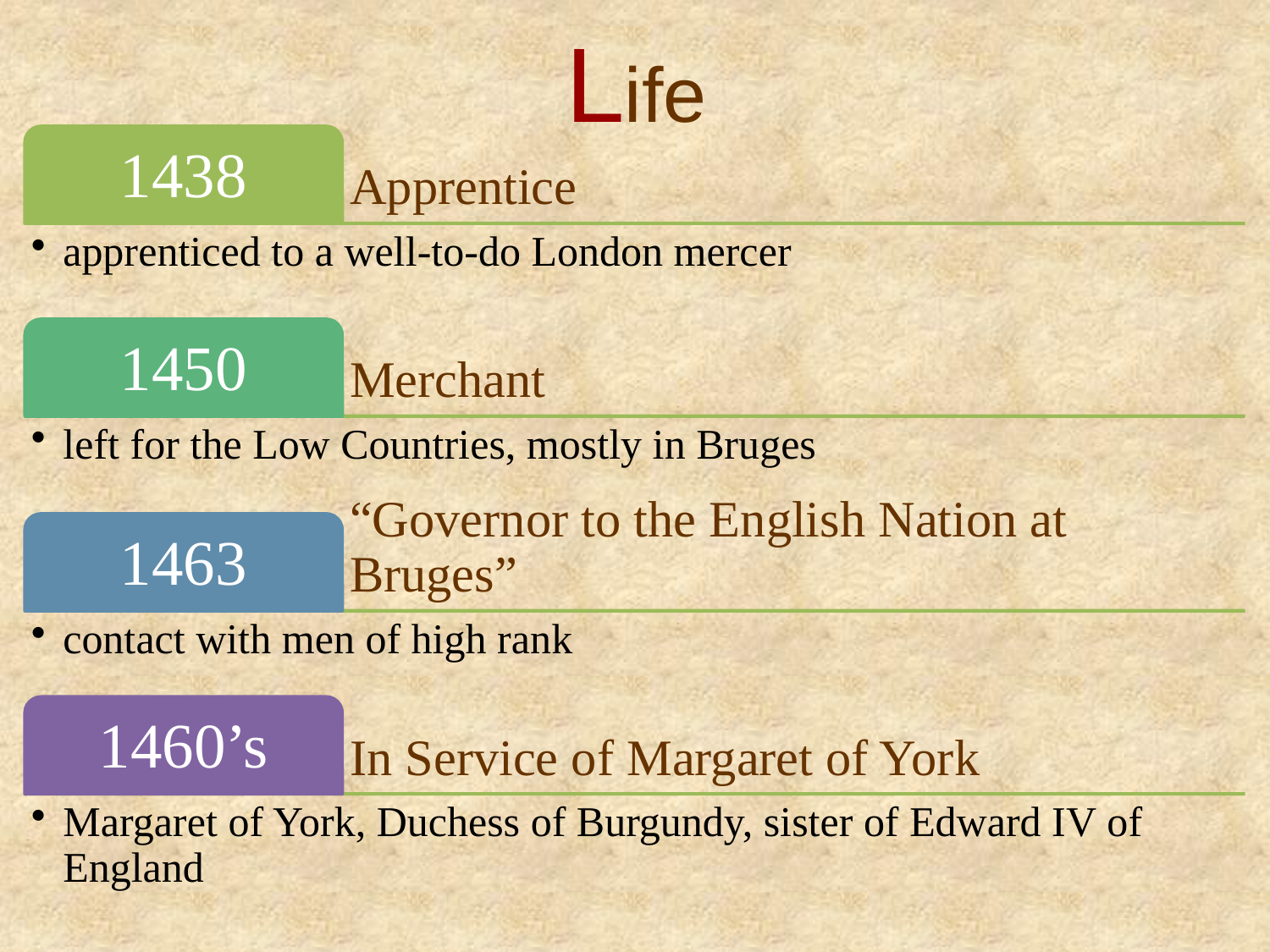

# Life
Apprentice
1438
apprenticed to a well-to-do London mercer
Merchant
1450
left for the Low Countries, mostly in Bruges
“Governor to the English Nation at Bruges”
1463
contact with men of high rank
In Service of Margaret of York
1460’s
Margaret of York, Duchess of Burgundy, sister of Edward IV of England